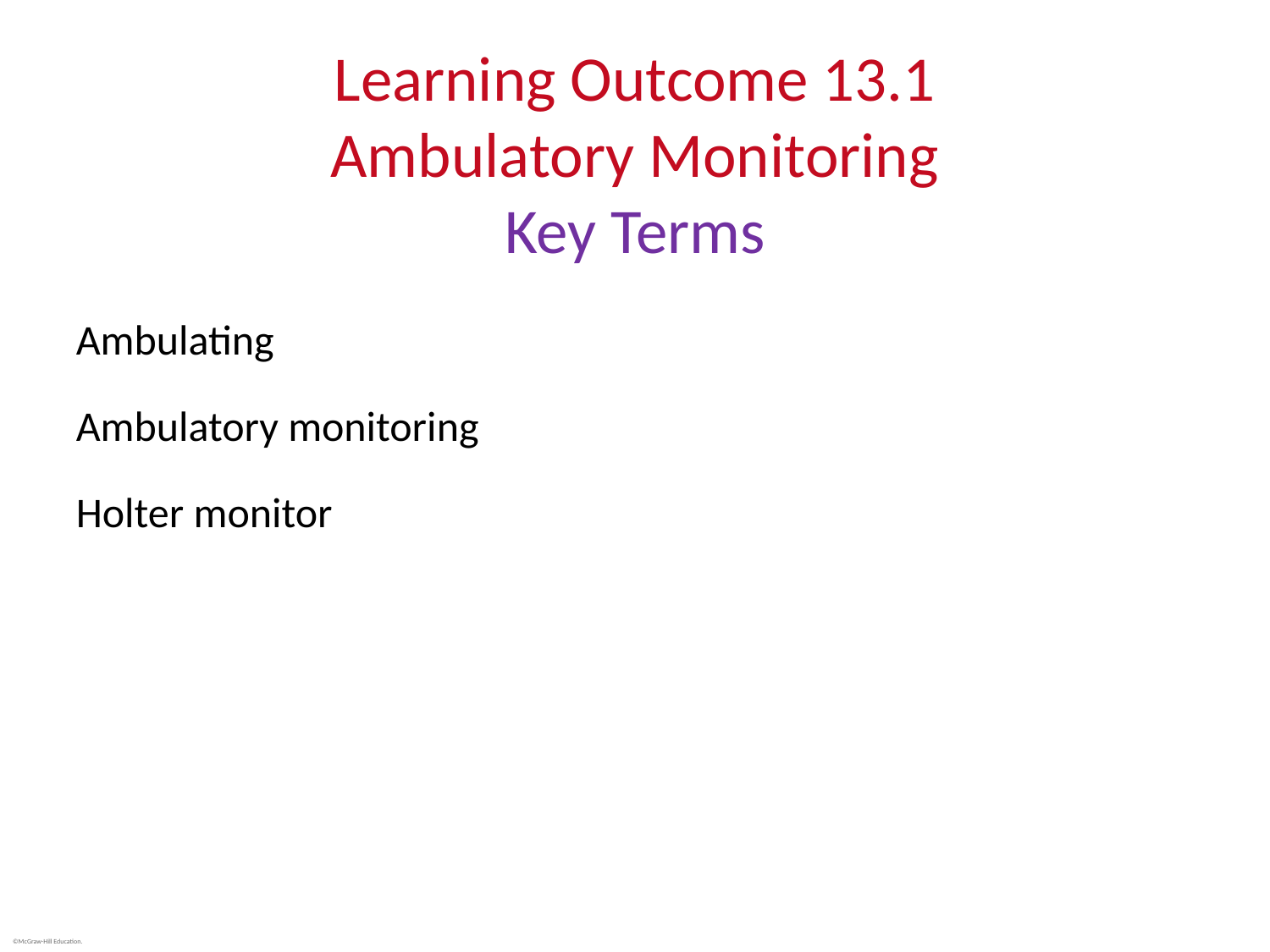

# Learning Outcome 13.1 Ambulatory Monitoring Key Terms
Ambulating
Ambulatory monitoring
Holter monitor